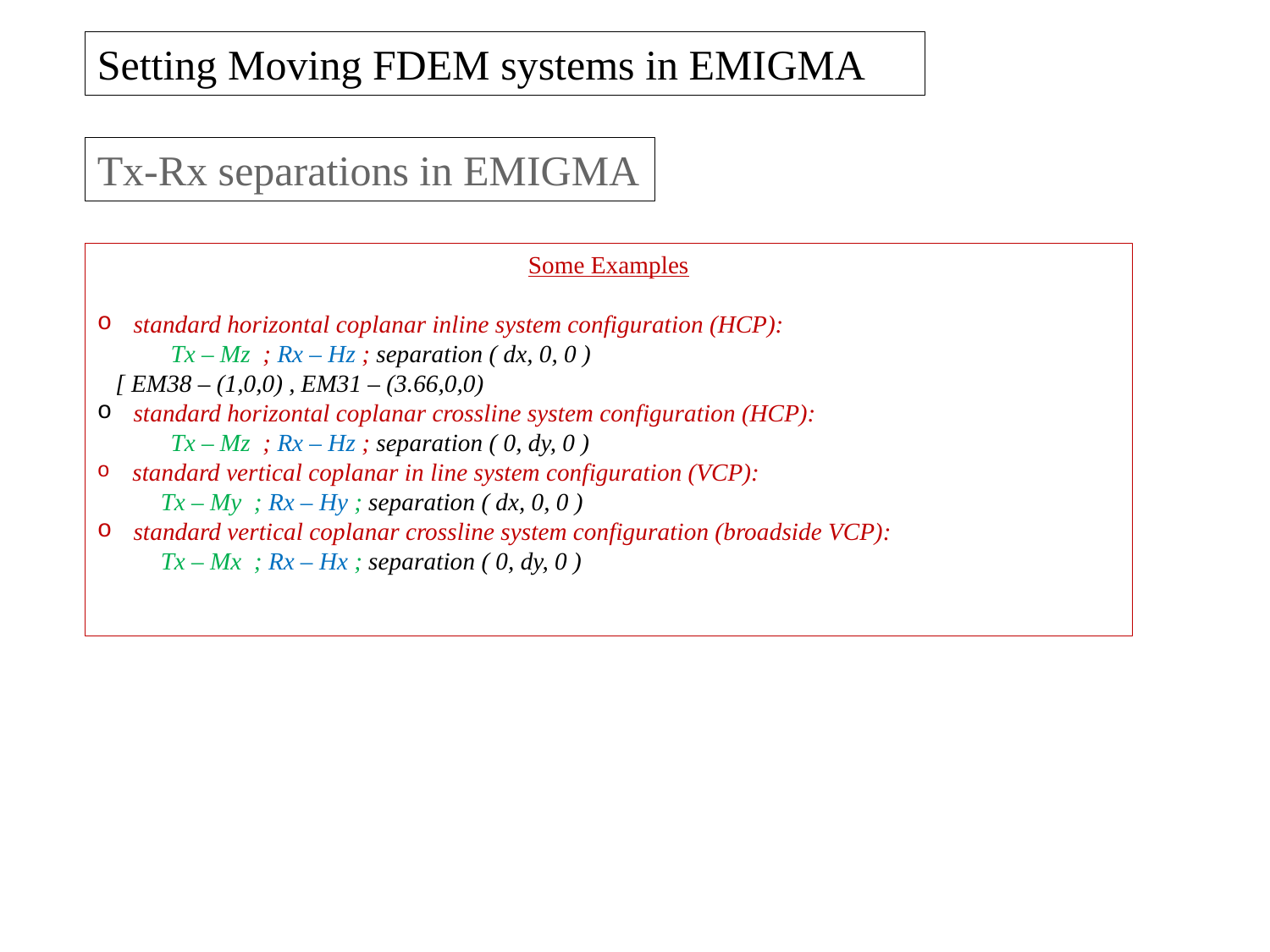

Setting Moving FDEM systems in EMIGMA
Tx-Rx separations in EMIGMA
Some Examples

 standard horizontal coplanar inline system configuration (HCP):
            Tx – Mz  ; Rx – Hz ; separation ( dx, 0, 0 )
   [ EM38 – (1,0,0) , EM31 – (3.66,0,0)
 standard horizontal coplanar crossline system configuration (HCP):
            Tx – Mz  ; Rx – Hz ; separation ( 0, dy, 0 )
 standard vertical coplanar in line system configuration (VCP):
            Tx – My  ; Rx – Hy ; separation ( dx, 0, 0 )
 standard vertical coplanar crossline system configuration (broadside VCP):
            Tx – Mx  ; Rx – Hx ; separation ( 0, dy, 0 )